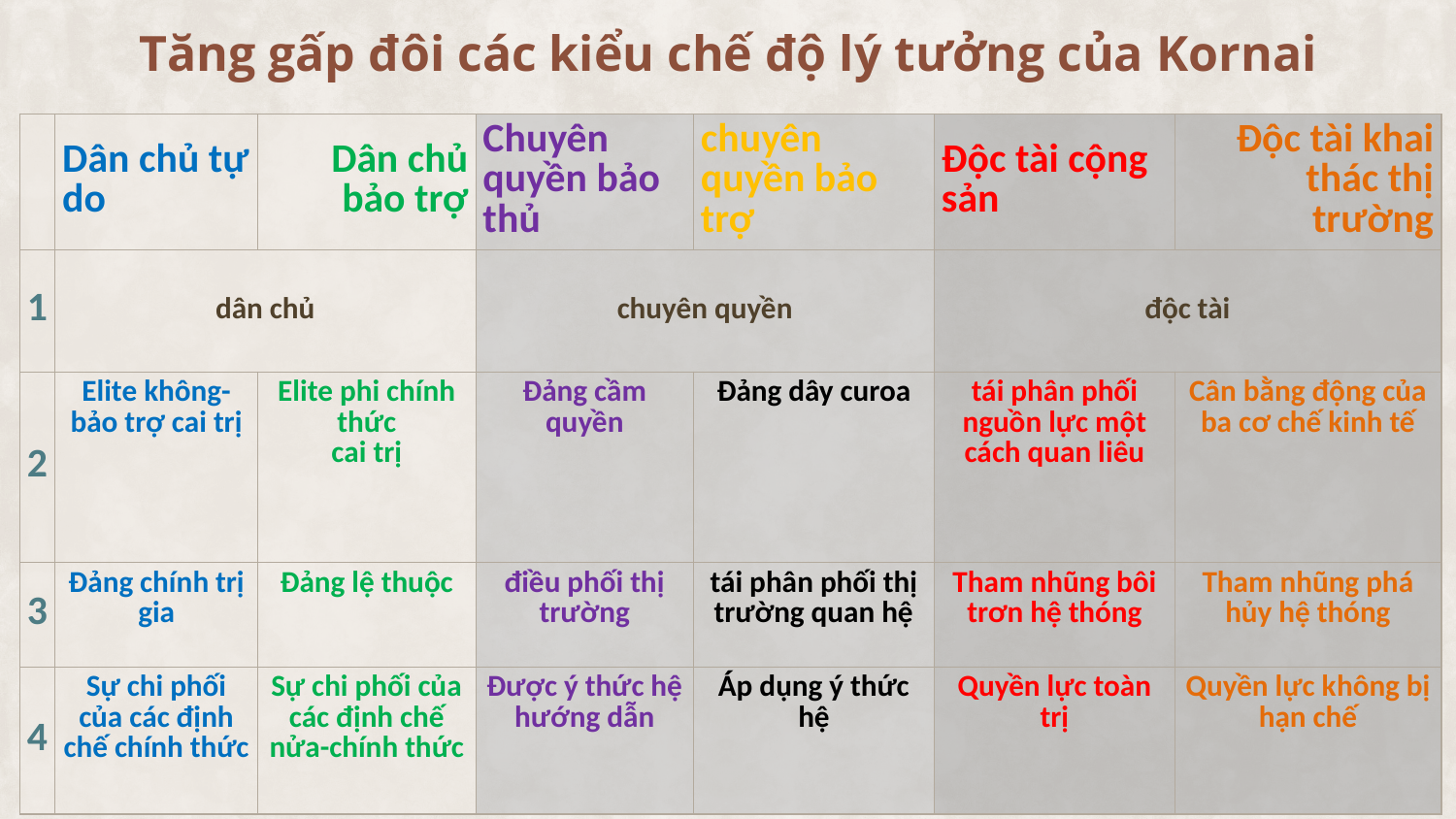

Tăng gấp đôi các kiểu chế độ lý tưởng của Kornai
|  | Dân chủ tự do | Dân chủ bảo trợ | Chuyên quyền bảo thủ | chuyên quyền bảo trợ | Độc tài cộng sản | Độc tài khai thác thị trường |
| --- | --- | --- | --- | --- | --- | --- |
| 1 | dân chủ |  | chuyên quyền |  | độc tài |  |
| 2 | Elite không-bảo trợ cai trị | Elite phi chính thức cai trị | Đảng cầm quyền | Đảng dây curoa | tái phân phối nguồn lực một cách quan liêu | Cân bằng động của ba cơ chế kinh tế |
| 3 | Đảng chính trị gia | Đảng lệ thuộc | điều phối thị trường | tái phân phối thị trường quan hệ | Tham nhũng bôi trơn hệ thóng | Tham nhũng phá hủy hệ thóng |
| 4 | Sự chi phối của các định chế chính thức | Sự chi phối của các định chế nửa-chính thức | Được ý thức hệ hướng dẫn | Áp dụng ý thức hệ | Quyền lực toàn trị | Quyền lực không bị hạn chế |